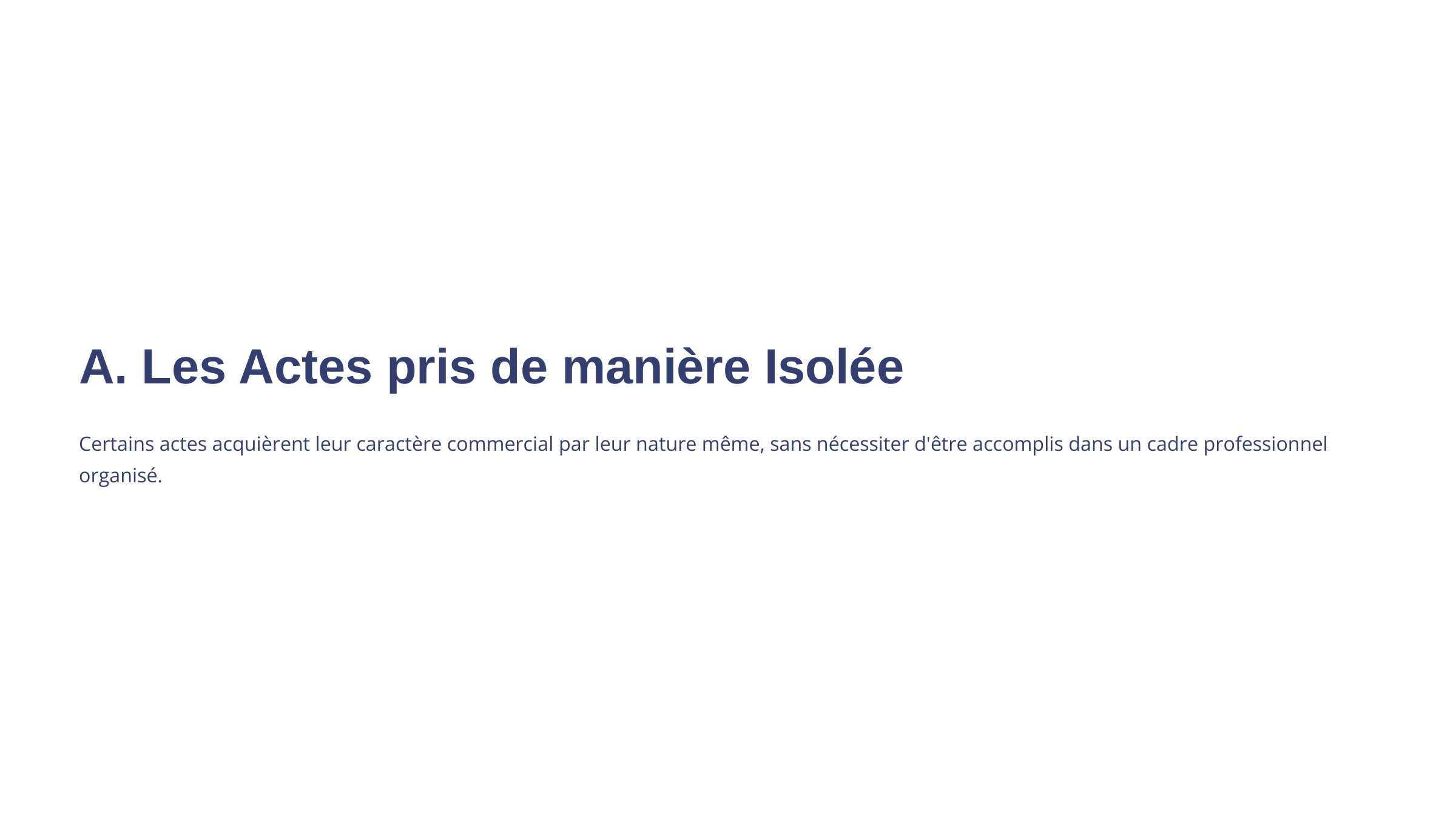

A. Les Actes pris de manière Isolée
Certains actes acquièrent leur caractère commercial par leur nature même, sans nécessiter d'être accomplis dans un cadre professionnel organisé.